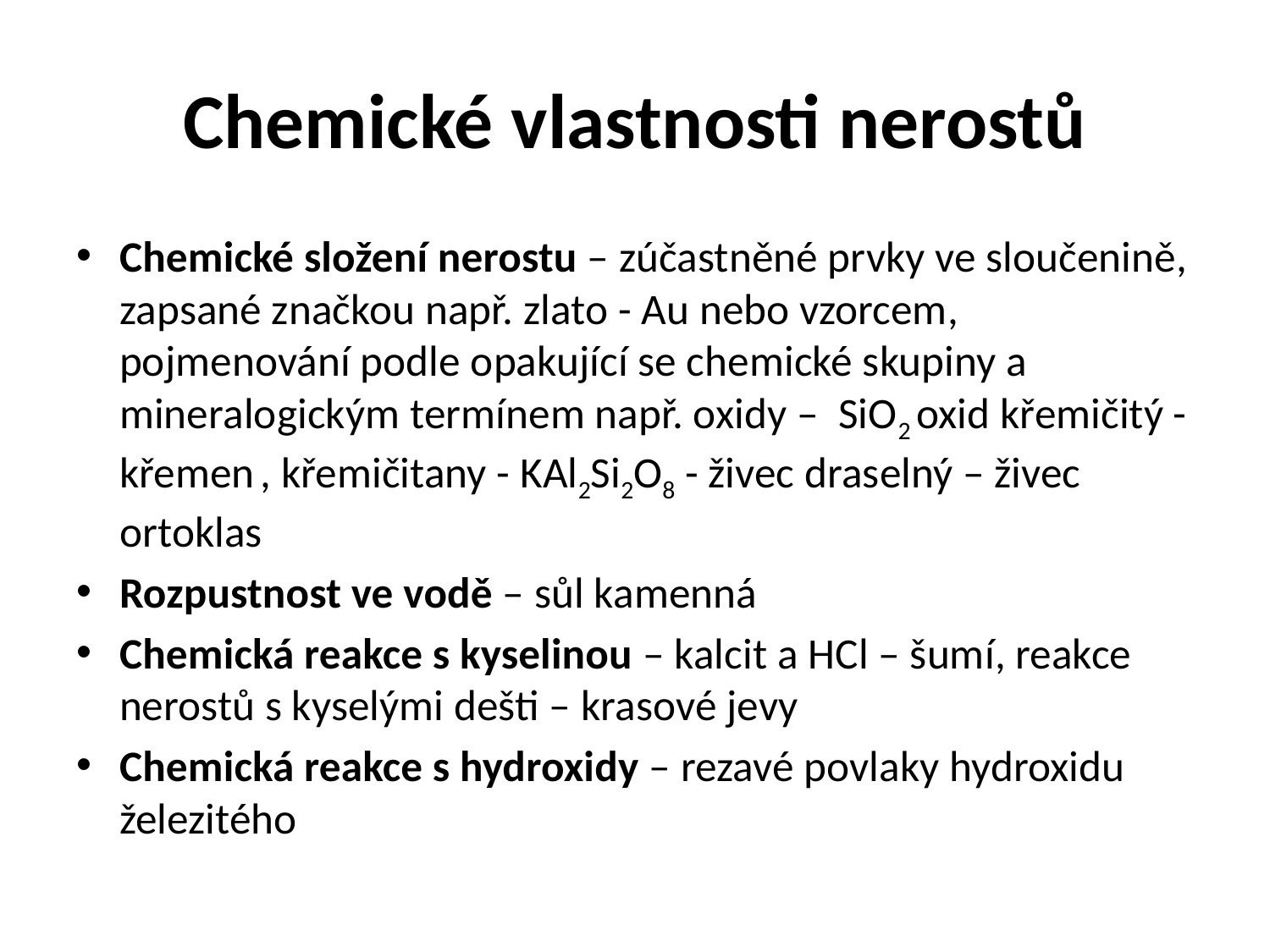

# Chemické vlastnosti nerostů
Chemické složení nerostu – zúčastněné prvky ve sloučenině, zapsané značkou např. zlato - Au nebo vzorcem, pojmenování podle opakující se chemické skupiny a mineralogickým termínem např. oxidy –  SiO2 oxid křemičitý - křemen , křemičitany - KAl2Si2O8 - živec draselný – živec ortoklas
Rozpustnost ve vodě – sůl kamenná
Chemická reakce s kyselinou – kalcit a HCl – šumí, reakce nerostů s kyselými dešti – krasové jevy
Chemická reakce s hydroxidy – rezavé povlaky hydroxidu železitého